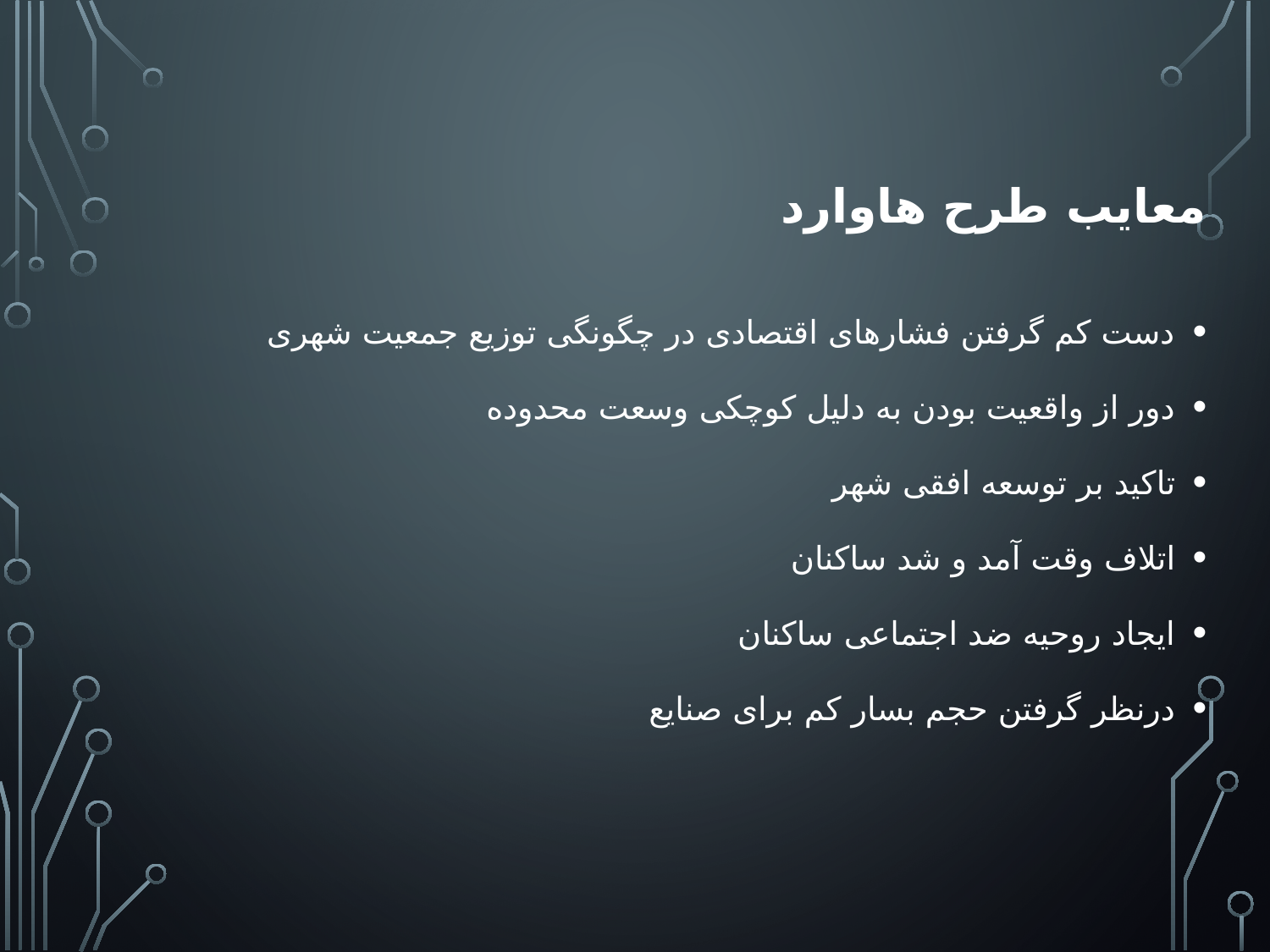

# معایب طرح هاوارد
دست کم گرفتن فشارهای اقتصادی در چگونگی توزیع جمعیت شهری
دور از واقعیت بودن به دلیل کوچکی وسعت محدوده
تاکید بر توسعه افقی شهر
اتلاف وقت آمد و شد ساکنان
ایجاد روحیه ضد اجتماعی ساکنان
درنظر گرفتن حجم بسار کم برای صنایع